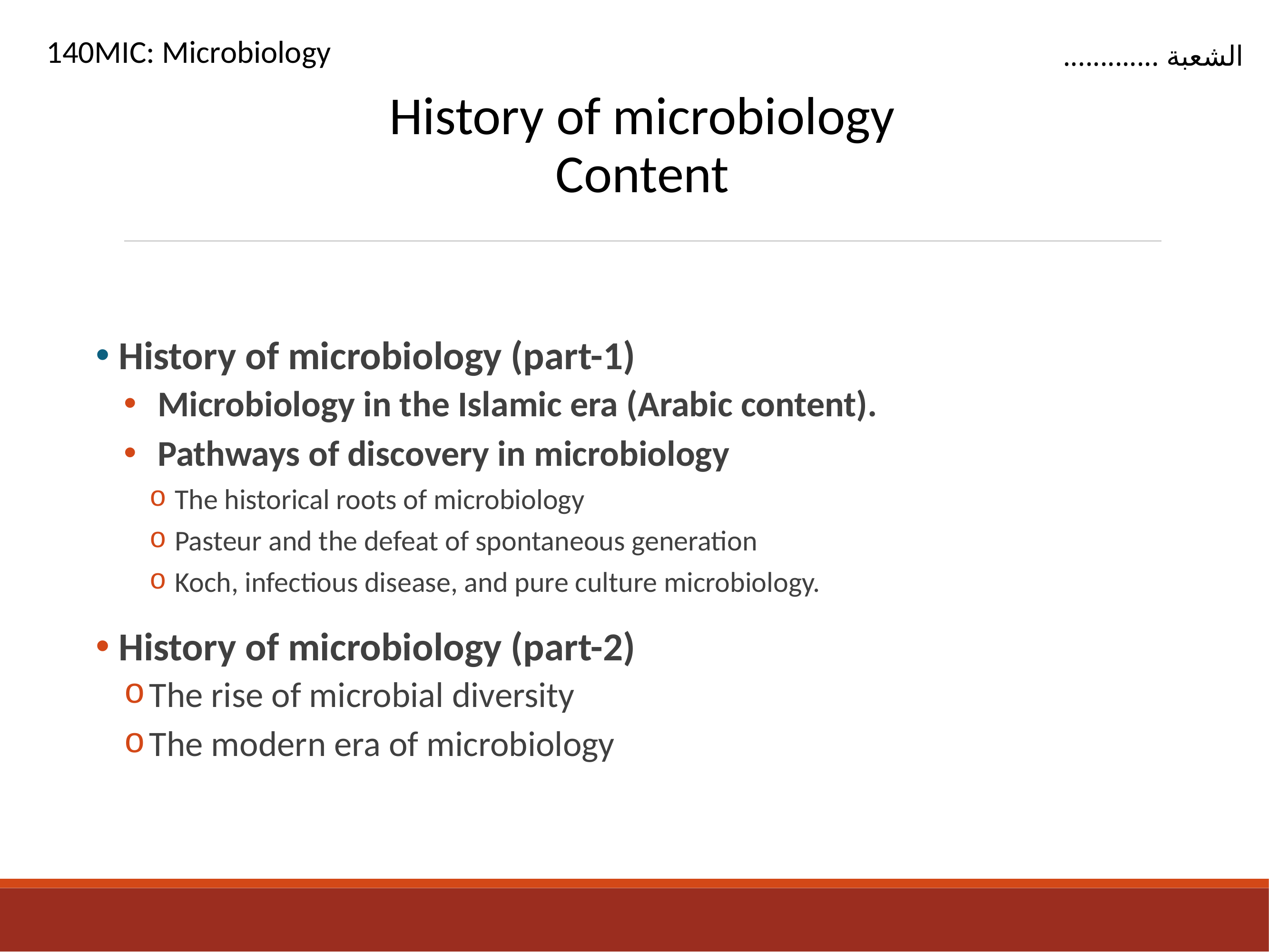

140MIC: Microbiology
الشعبة .............
History of microbiology
Content

 History of microbiology (part-1)
 Microbiology in the Islamic era (Arabic content).
 Pathways of discovery in microbiology
The historical roots of microbiology
Pasteur and the defeat of spontaneous generation
Koch, infectious disease, and pure culture microbiology.
 History of microbiology (part-2)
The rise of microbial diversity
The modern era of microbiology